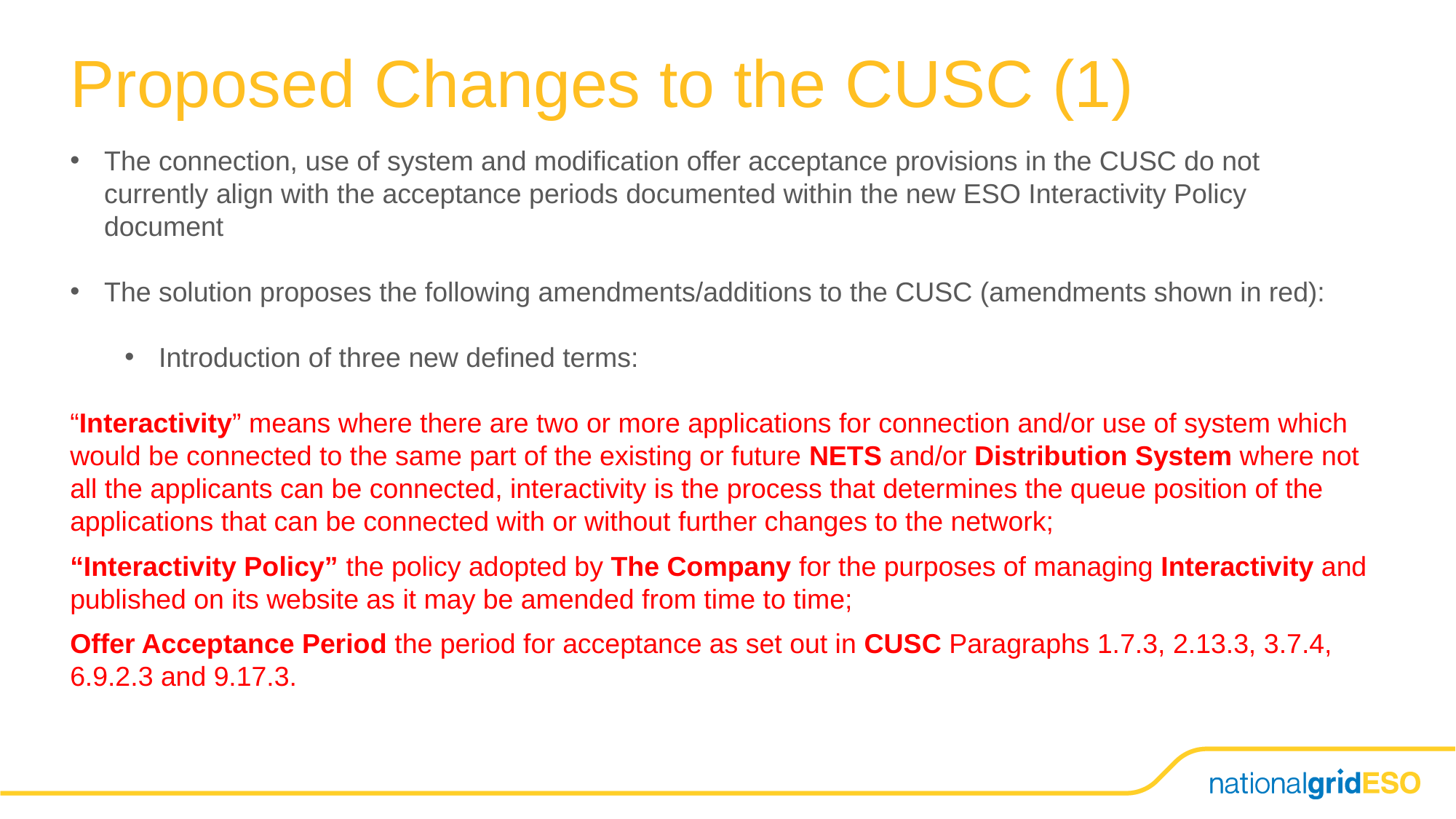

# Proposed Changes to the CUSC (1)

The connection, use of system and modification offer acceptance provisions in the CUSC do not currently align with the acceptance periods documented within the new ESO Interactivity Policy document

The solution proposes the following amendments/additions to the CUSC (amendments shown in red):

Introduction of three new defined terms:

“Interactivity” means where there are two or more applications for connection and/or use of system which would be connected to the same part of the existing or future NETS and/or Distribution System where not all the applicants can be connected, interactivity is the process that determines the queue position of the applications that can be connected with or without further changes to the network;
“Interactivity Policy” the policy adopted by The Company for the purposes of managing Interactivity and published on its website as it may be amended from time to time;
Offer Acceptance Period the period for acceptance as set out in CUSC Paragraphs 1.7.3, 2.13.3, 3.7.4, 6.9.2.3 and 9.17.3.

Introduction of three new defined terms:
“Interactivity”
“Interactivity Policy”
“Offer Acceptance Period”